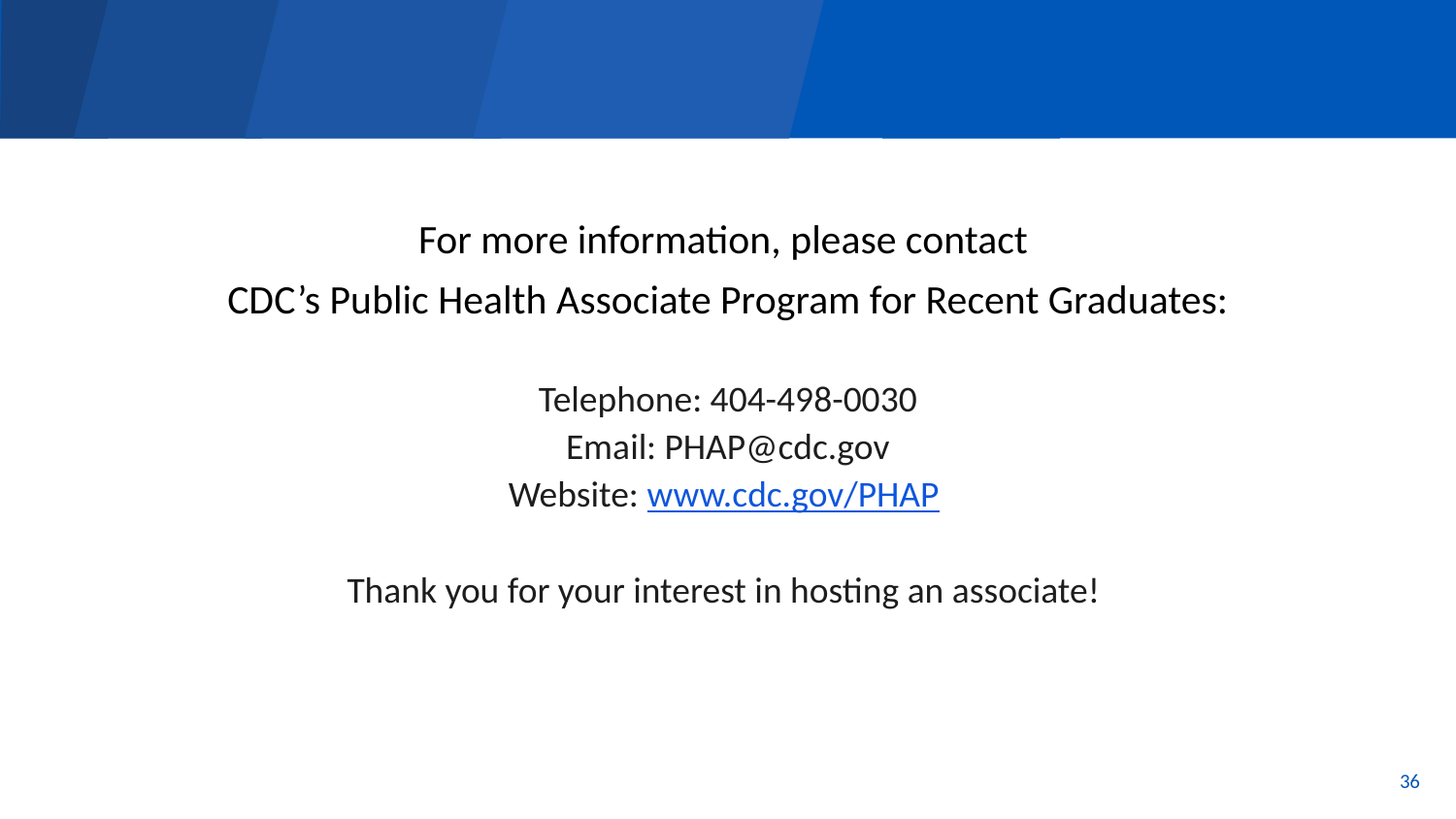

# For more information, please contact CDC’s Public Health Associate Program for Recent Graduates:
Telephone: 404-498-0030
Email: PHAP@cdc.gov
Website: www.cdc.gov/PHAP

Thank you for your interest in hosting an associate!
36